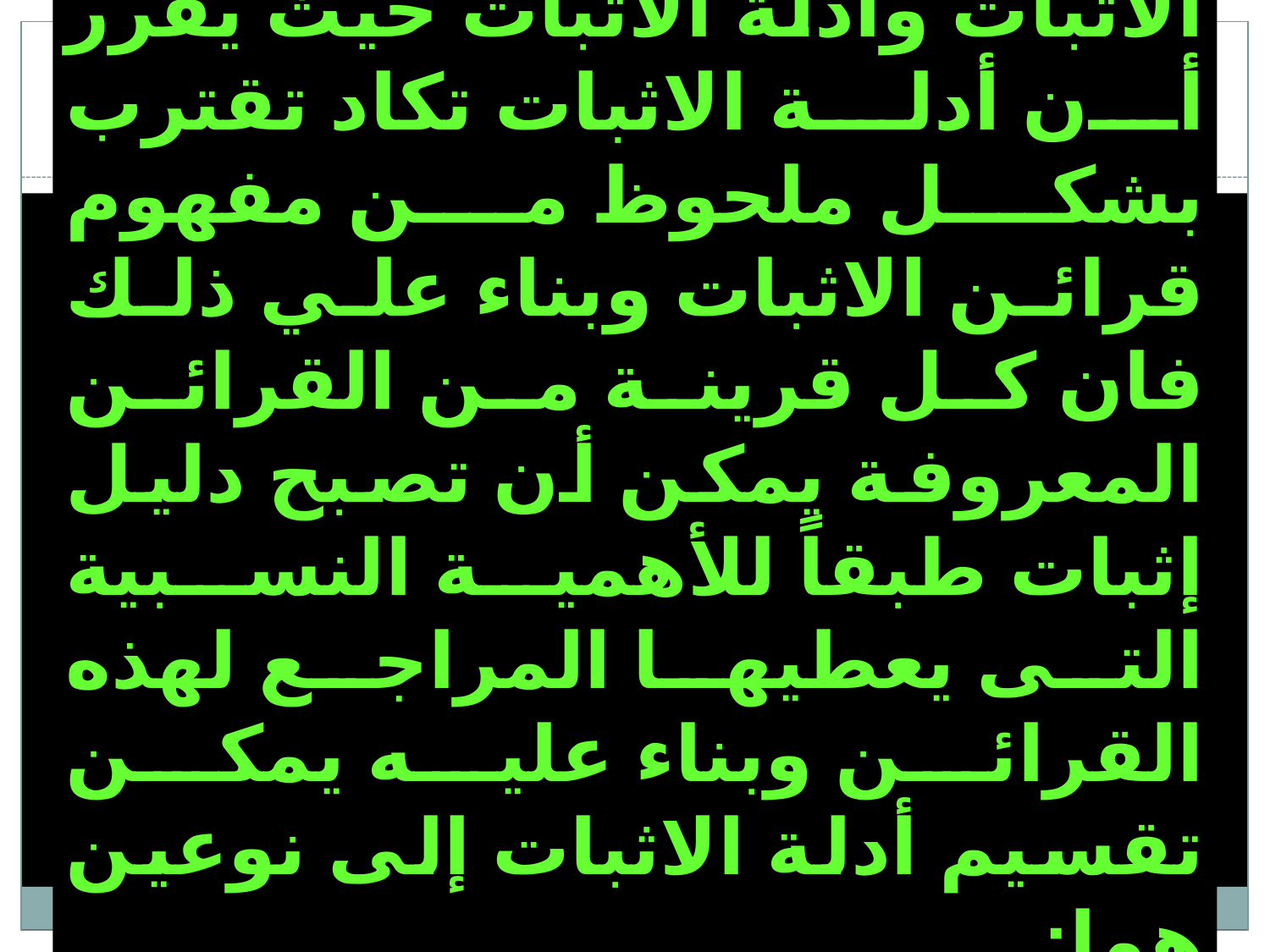

ويفرق البعض بين قرائن الاثبات وأدلة الاثبات حيث يقرر أن أدلة الاثبات تكاد تقترب بشكل ملحوظ من مفهوم قرائن الاثبات وبناء علي ذلك فان كل قرينة من القرائن المعروفة يمكن أن تصبح دليل إثبات طبقاً للأهمية النسبية التى يعطيها المراجع لهذه القرائن وبناء عليه يمكن تقسيم أدلة الاثبات إلى نوعين هما: